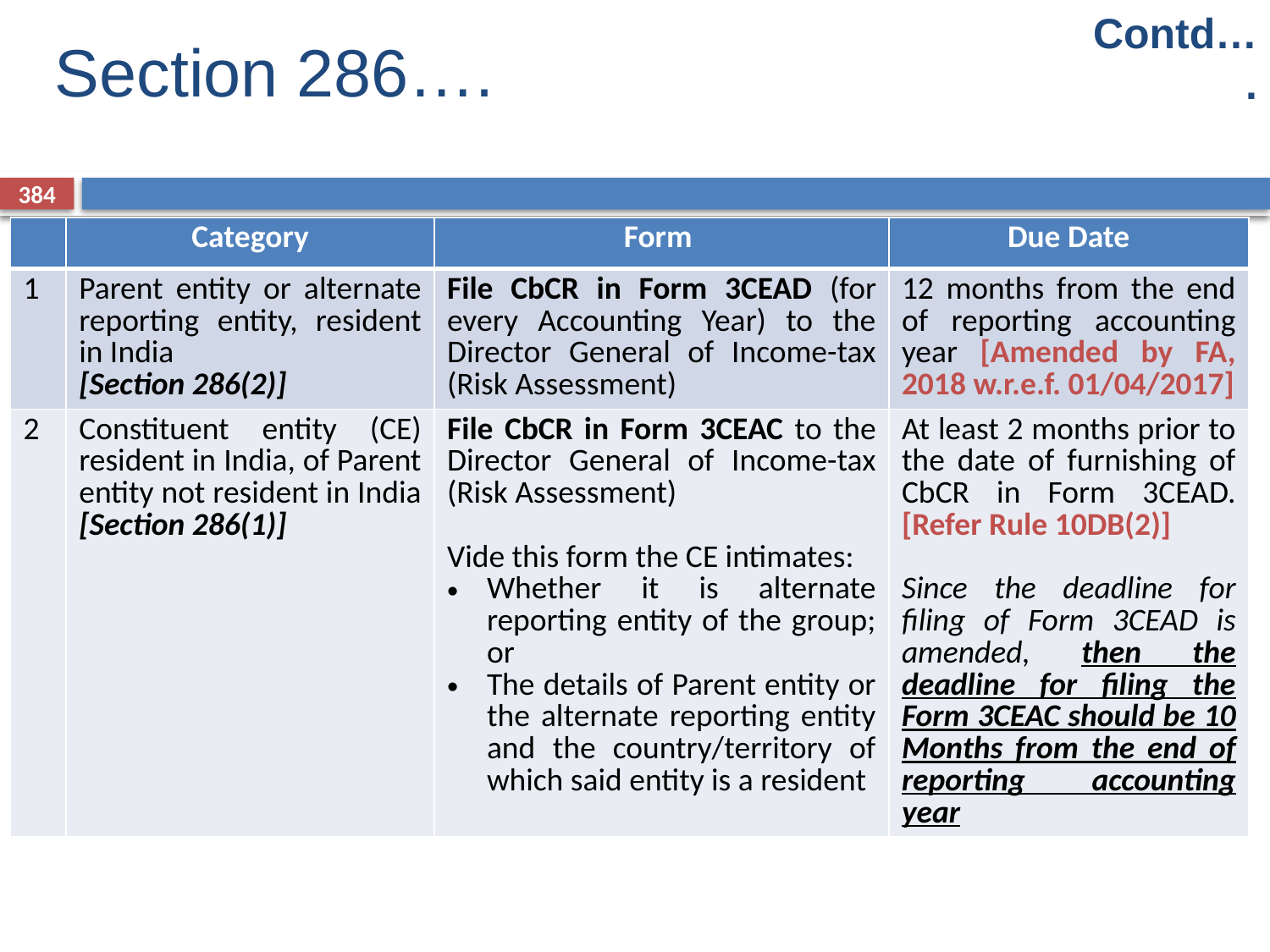

Contd….
Section 286….

384
|  | Category | Form | Due Date |
| --- | --- | --- | --- |
| 1 | Parent entity or alternate reporting entity, resident in India [Section 286(2)] | File CbCR in Form 3CEAD (for every Accounting Year) to the Director General of Income-tax (Risk Assessment) | 12 months from the end of reporting accounting year [Amended by FA, 2018 w.r.e.f. 01/04/2017] |
| 2 | Constituent entity (CE) resident in India, of Parent entity not resident in India [Section 286(1)] | File CbCR in Form 3CEAC to the Director General of Income-tax (Risk Assessment) Vide this form the CE intimates: Whether it is alternate reporting entity of the group; or The details of Parent entity or the alternate reporting entity and the country/territory of which said entity is a resident | At least 2 months prior to the date of furnishing of CbCR in Form 3CEAD. [Refer Rule 10DB(2)] Since the deadline for filing of Form 3CEAD is amended, then the deadline for filing the Form 3CEAC should be 10 Months from the end of reporting accounting year |